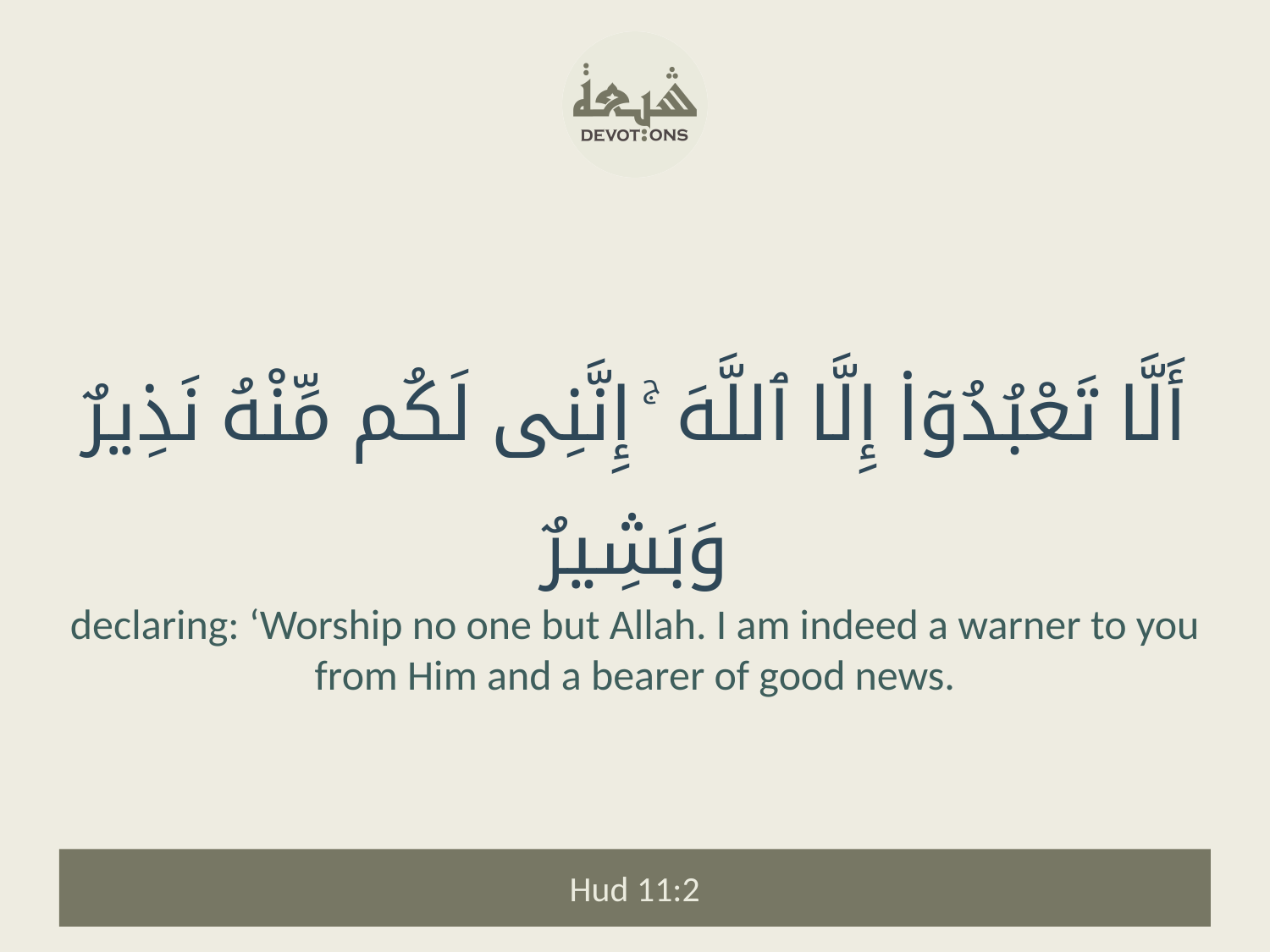

أَلَّا تَعْبُدُوٓا۟ إِلَّا ٱللَّهَ ۚ إِنَّنِى لَكُم مِّنْهُ نَذِيرٌ وَبَشِيرٌ
declaring: ‘Worship no one but Allah. I am indeed a warner to you from Him and a bearer of good news.
Hud 11:2